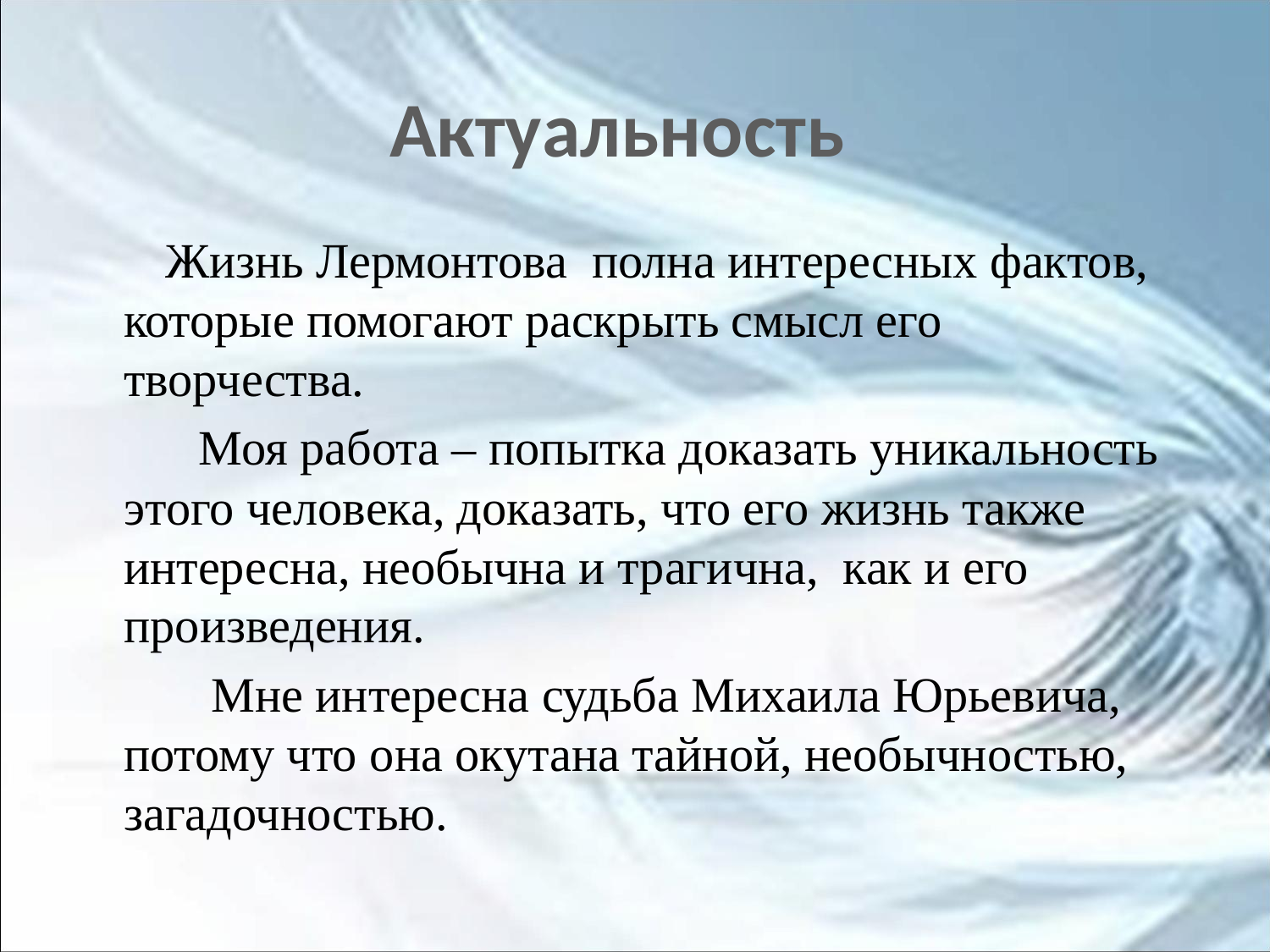

# Актуальность
          Жизнь Лермонтова  полна интересных фактов, которые помогают раскрыть смысл его творчества.
          Моя работа – попытка доказать уникальность этого человека, доказать, что его жизнь также интересна, необычна и трагична,  как и его произведения.
           Мне интересна судьба Михаила Юрьевича, потому что она окутана тайной, необычностью, загадочностью.